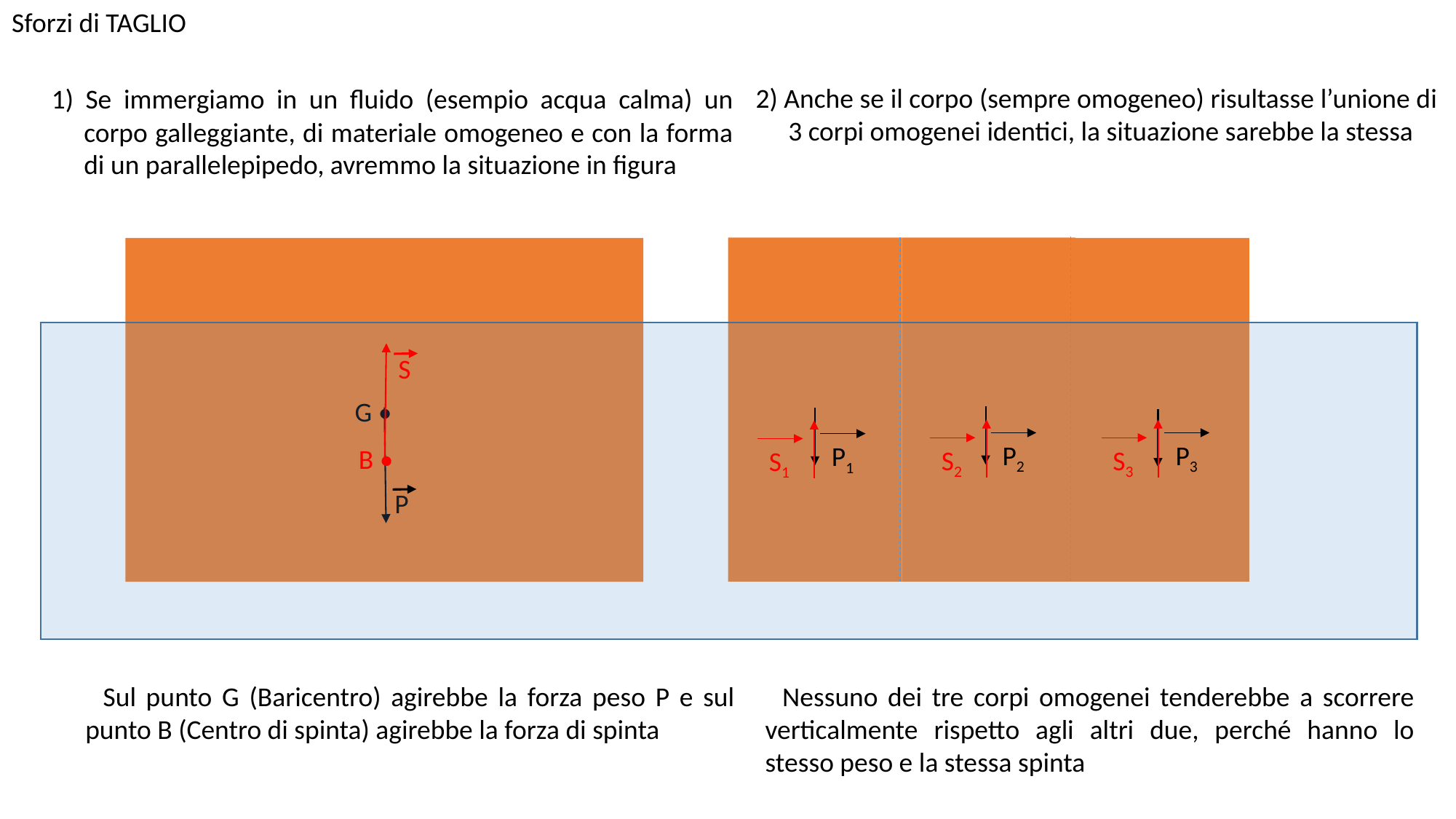

Sforzi di TAGLIO
2) Anche se il corpo (sempre omogeneo) risultasse l’unione di 3 corpi omogenei identici, la situazione sarebbe la stessa
1) Se immergiamo in un fluido (esempio acqua calma) un corpo galleggiante, di materiale omogeneo e con la forma di un parallelepipedo, avremmo la situazione in figura

S
G •
P2
P3
P1
B •
S2
S3
S1
P
     Sul punto G (Baricentro) agirebbe la forza peso P e sul punto B (Centro di spinta) agirebbe la forza di spinta
     Nessuno dei tre corpi omogenei tenderebbe a scorrere verticalmente rispetto agli altri due, perché hanno lo stesso peso e la stessa spinta